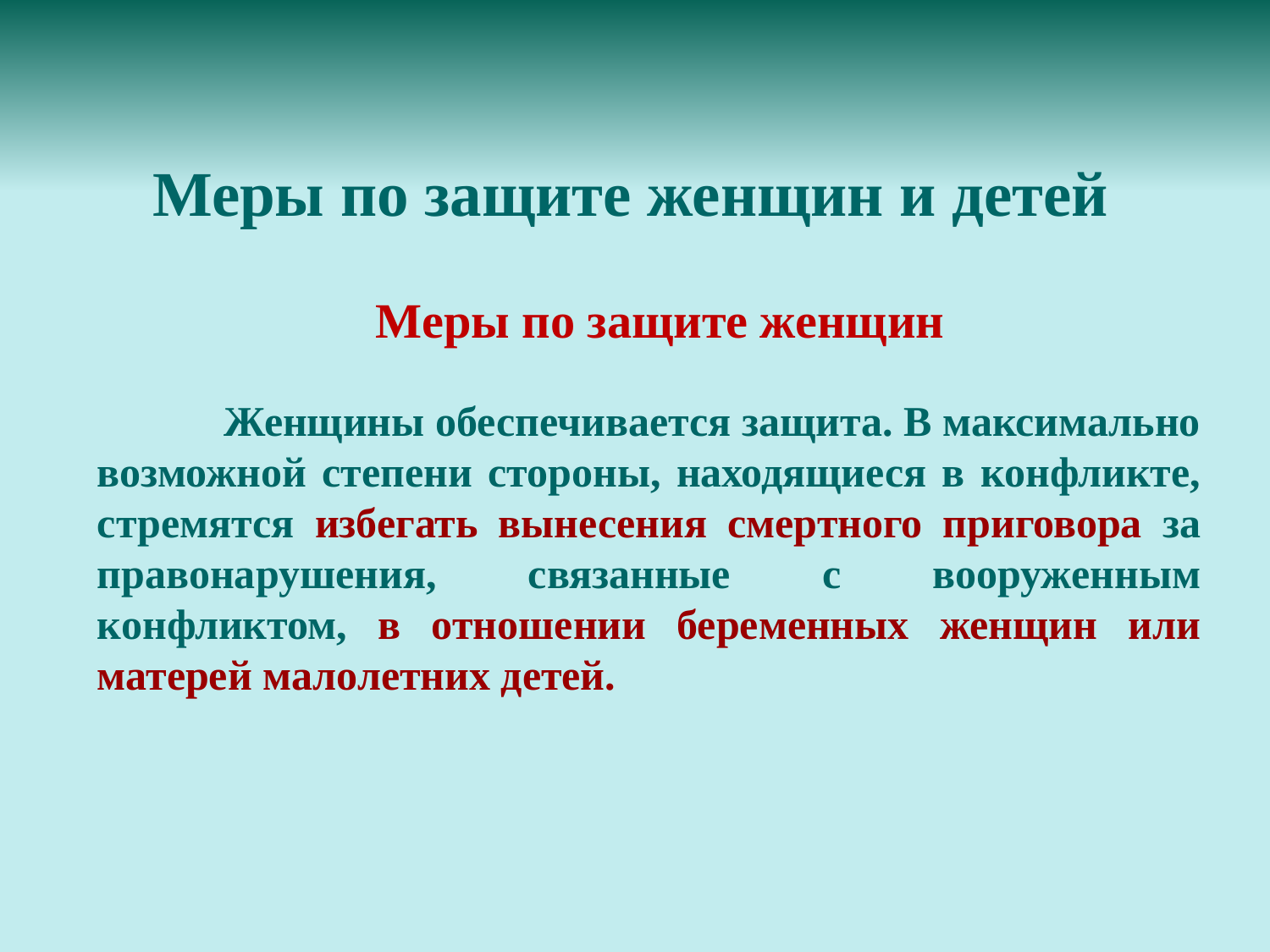

Меры по защите женщин и детей
Меры по защите женщин
	Женщины обеспечивается защита. В максимально возможной степени стороны, находящиеся в конфликте, стремятся избегать вынесения смертного приговора за правонарушения, связанные с вооруженным конфликтом, в отношении беременных женщин или матерей малолетних детей.